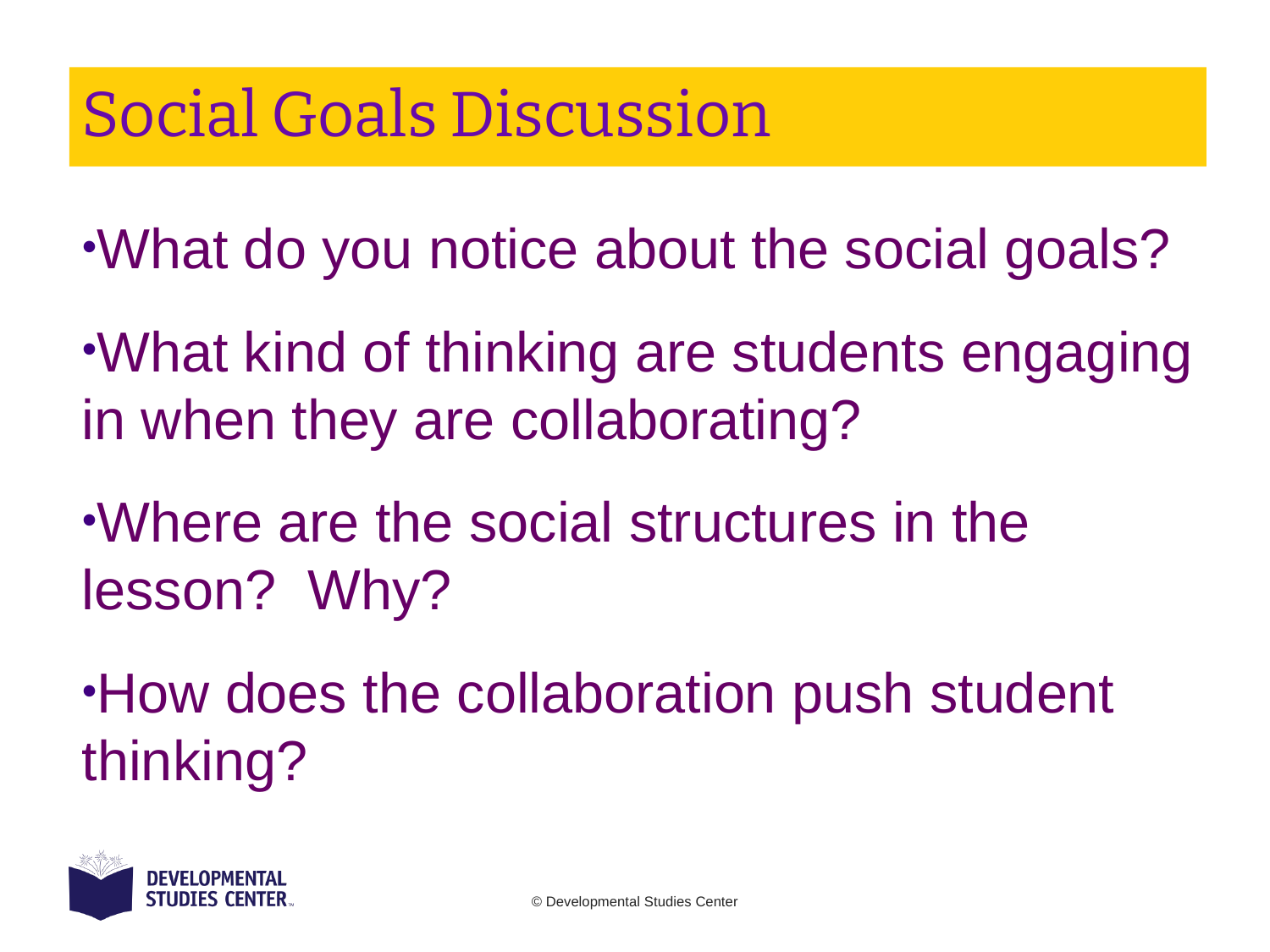

# Social Goals Discussion
What do you notice about the social goals?
What kind of thinking are students engaging in when they are collaborating?
Where are the social structures in the lesson?  Why?
How does the collaboration push student thinking?